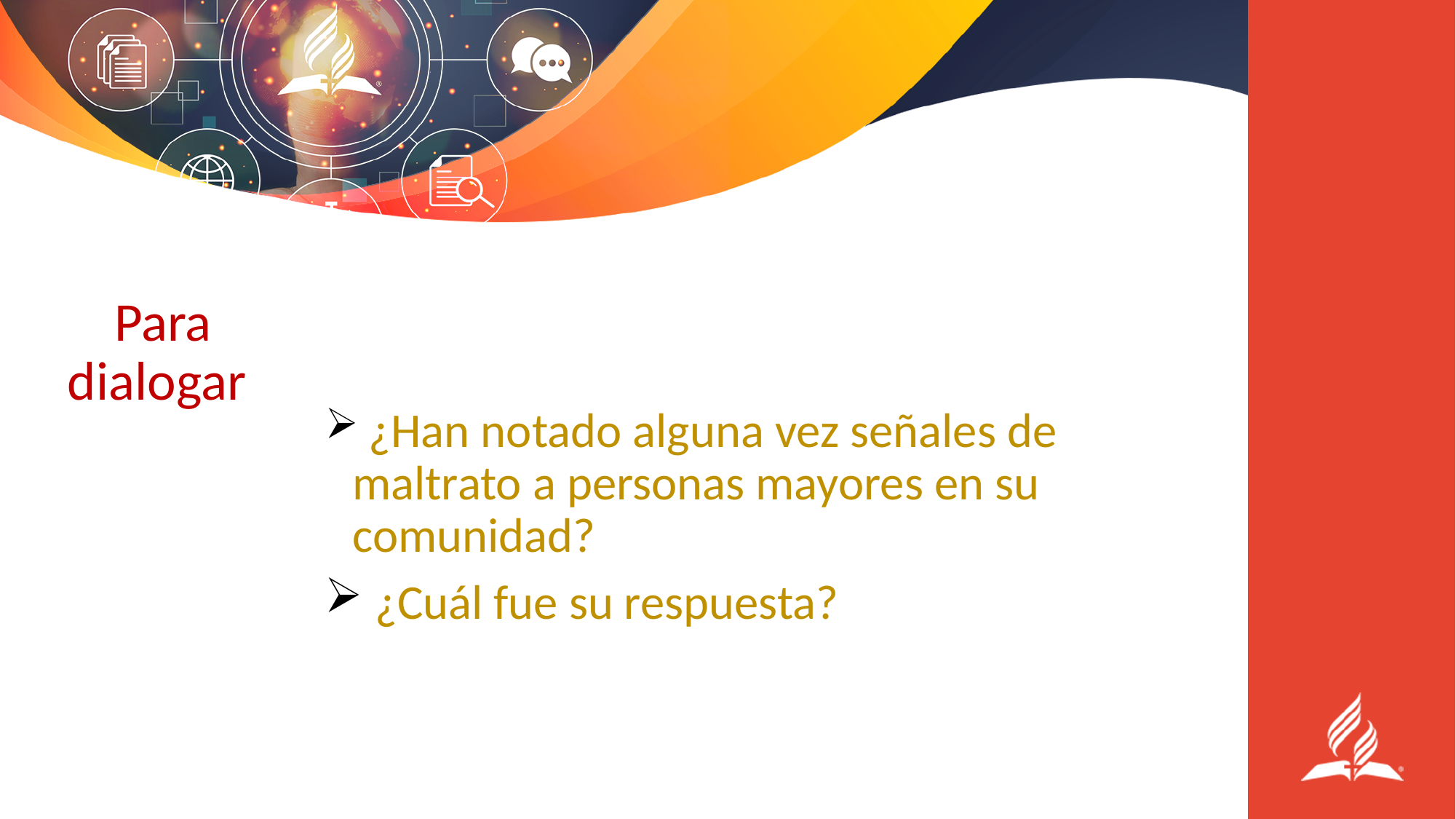

# Para dialogar

 ¿Han notado alguna vez señales de maltrato a personas mayores en su comunidad?
 ¿Cuál fue su respuesta?